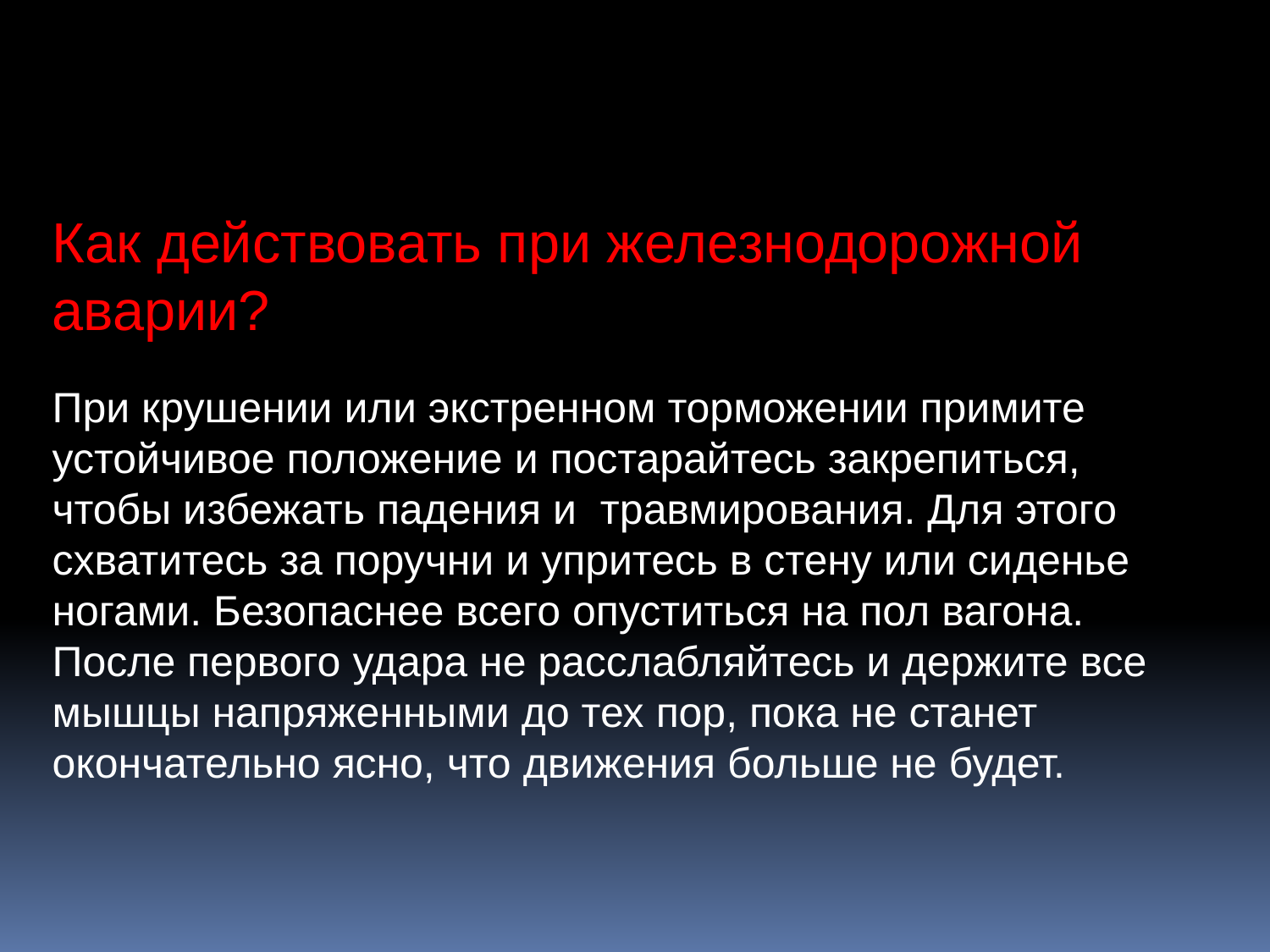

Как действовать при железнодорожной аварии?

При крушении или экстренном торможении примите устойчивое положение и постарайтесь закрепиться, чтобы избежать падения и  травмирования. Для этого схватитесь за поручни и упритесь в стену или сиденье ногами. Безопаснее всего опуститься на пол вагона. После первого удара не расслабляйтесь и держите все мышцы напряженными до тех пор, пока не станет окончательно ясно, что движения больше не будет.